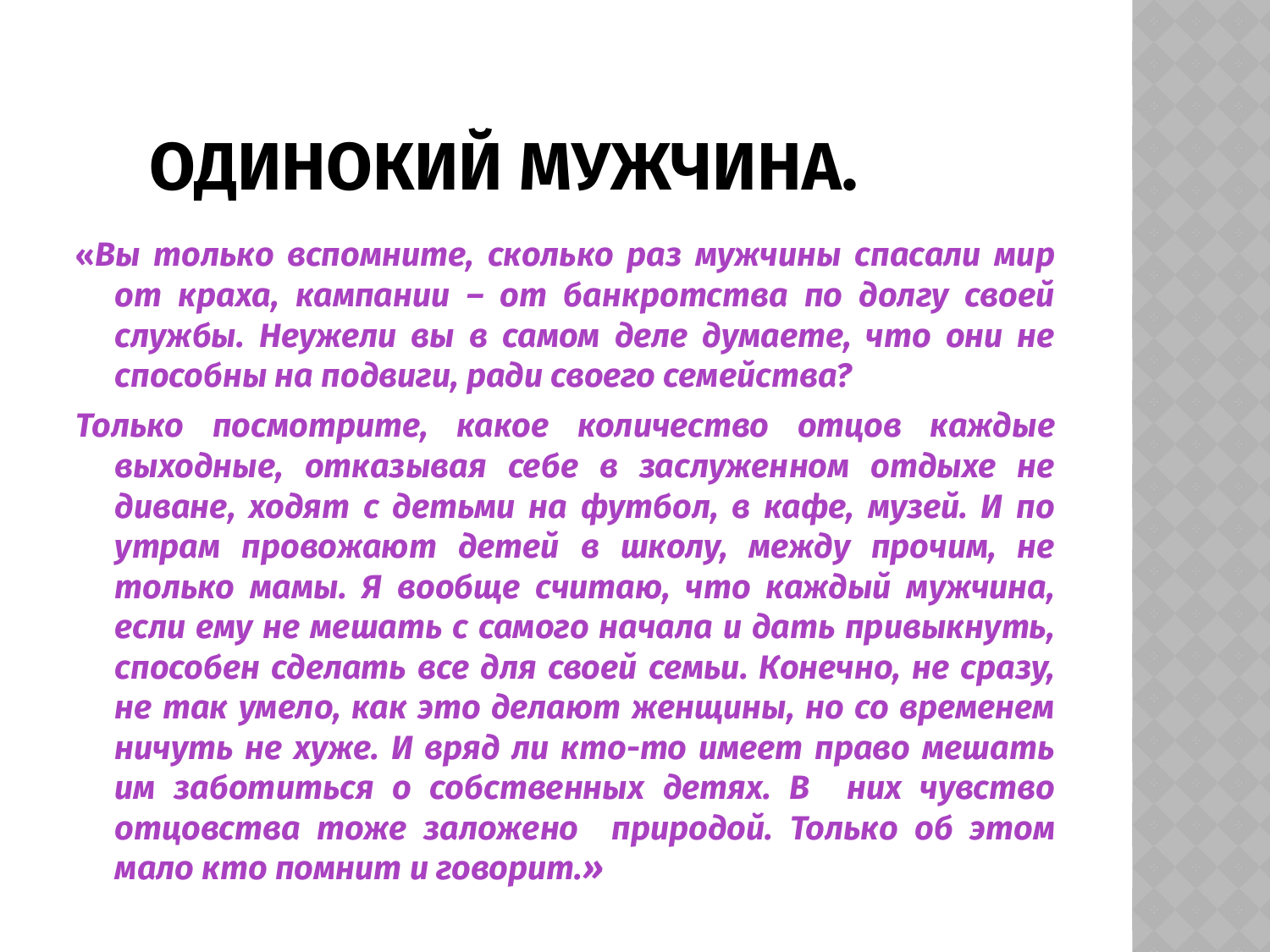

# Одинокий мужчина.
«Вы только вспомните, сколько раз мужчины спасали мир от краха, кампании – от банкротства по долгу своей службы. Неужели вы в самом деле думаете, что они не способны на подвиги, ради своего семейства?
Только посмотрите, какое количество отцов каждые выходные, отказывая себе в заслуженном отдыхе не диване, ходят с детьми на футбол, в кафе, музей. И по утрам провожают детей в школу, между прочим, не только мамы. Я вообще считаю, что каждый мужчина, если ему не мешать с самого начала и дать привыкнуть, способен сделать все для своей семьи. Конечно, не сразу, не так умело, как это делают женщины, но со временем ничуть не хуже. И вряд ли кто-то имеет право мешать им заботиться о собственных детях. В  них чувство отцовства тоже заложено  природой. Только об этом мало кто помнит и говорит.»